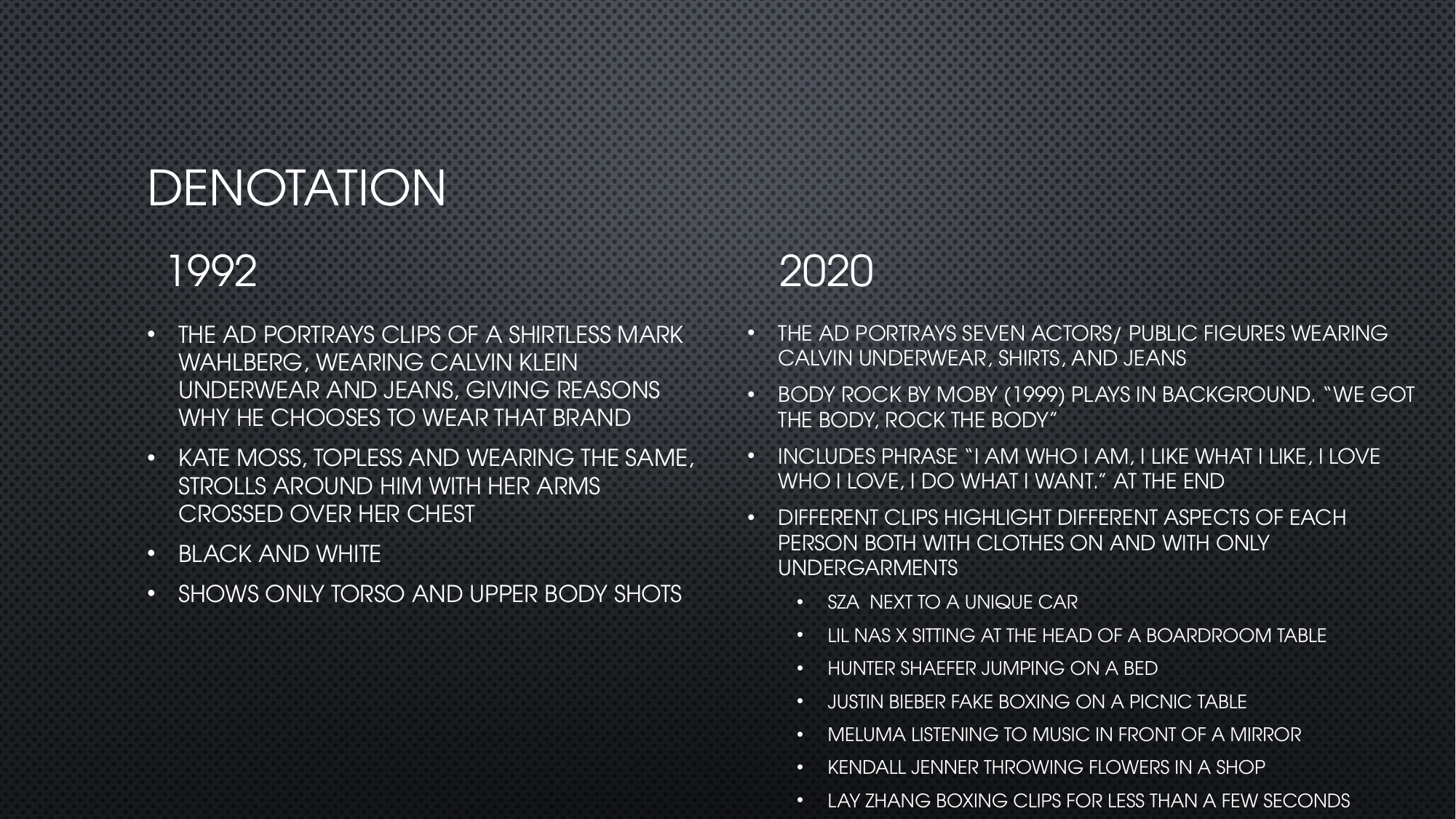

# Denotation
1992
2020
The ad portrays seven actors/ public figures wearing Calvin underwear, shirts, and jeans
Body rock by Moby (1999) plays in background. “We got the body, rock the body”
Includes phrase “I am who I am, I like what I like, I love who I love, I do what I want.” at the end
Different clips highlight different aspects of each person both with clothes on and with only undergarments
SZA  next to a unique car
Lil nas x sitting at the head of a boardroom table
Hunter Shaefer jumping on a bed
Justin Bieber fake boxing on a picnic table
Meluma listening to music in front of a mirror
Kendall Jenner throwing flowers in a shop
Lay Zhang boxing clips for less than a few seconds

The ad portrays clips of a shirtless Mark Wahlberg, wearing Calvin Klein underwear and jeans, giving reasons why he chooses to wear that brand
Kate Moss, topless and wearing the same, strolls around him with her arms crossed over her chest
Black and white
shows only torso and upper body shots